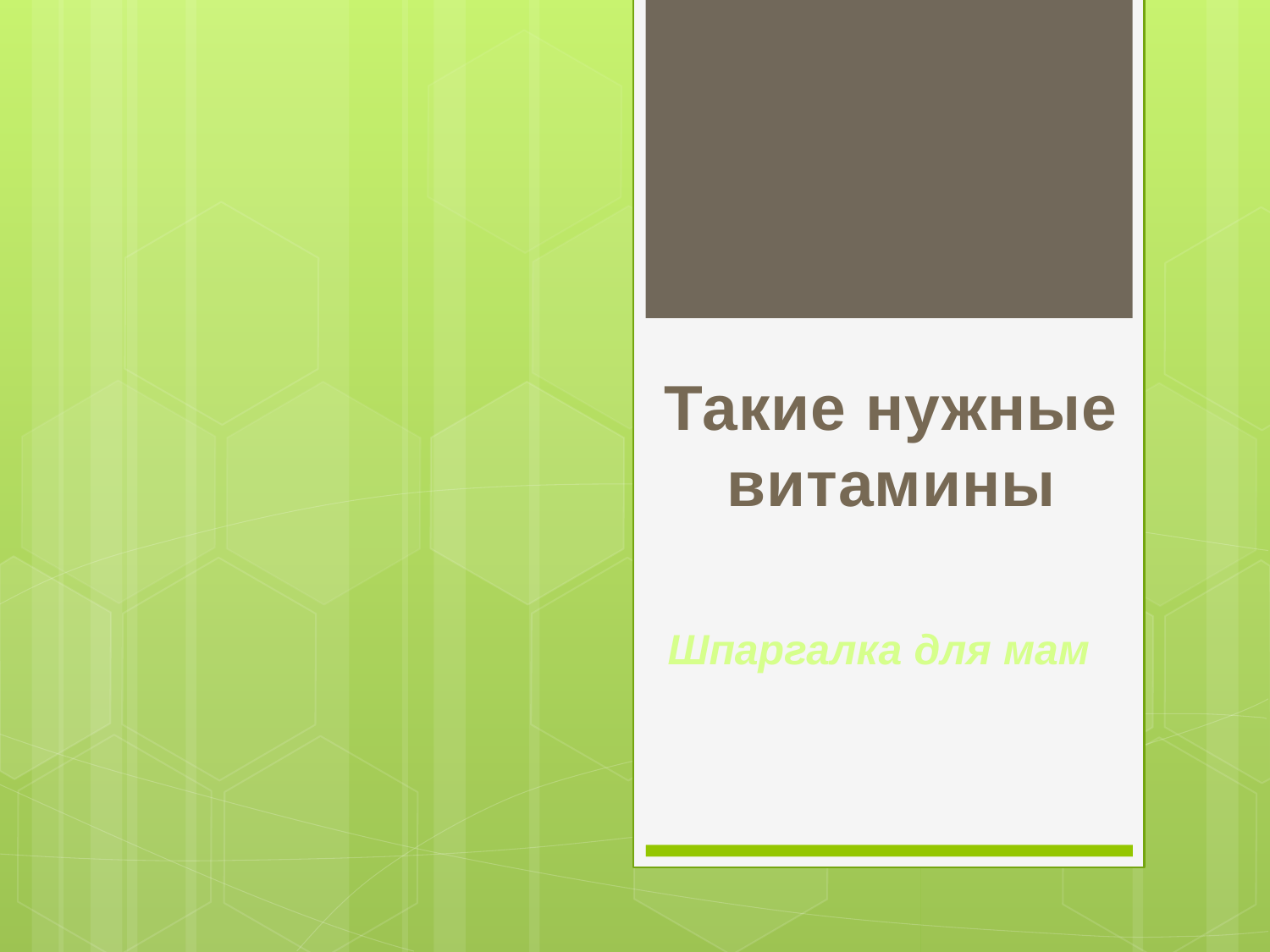

# Такие нужные витамины
Шпаргалка для мам